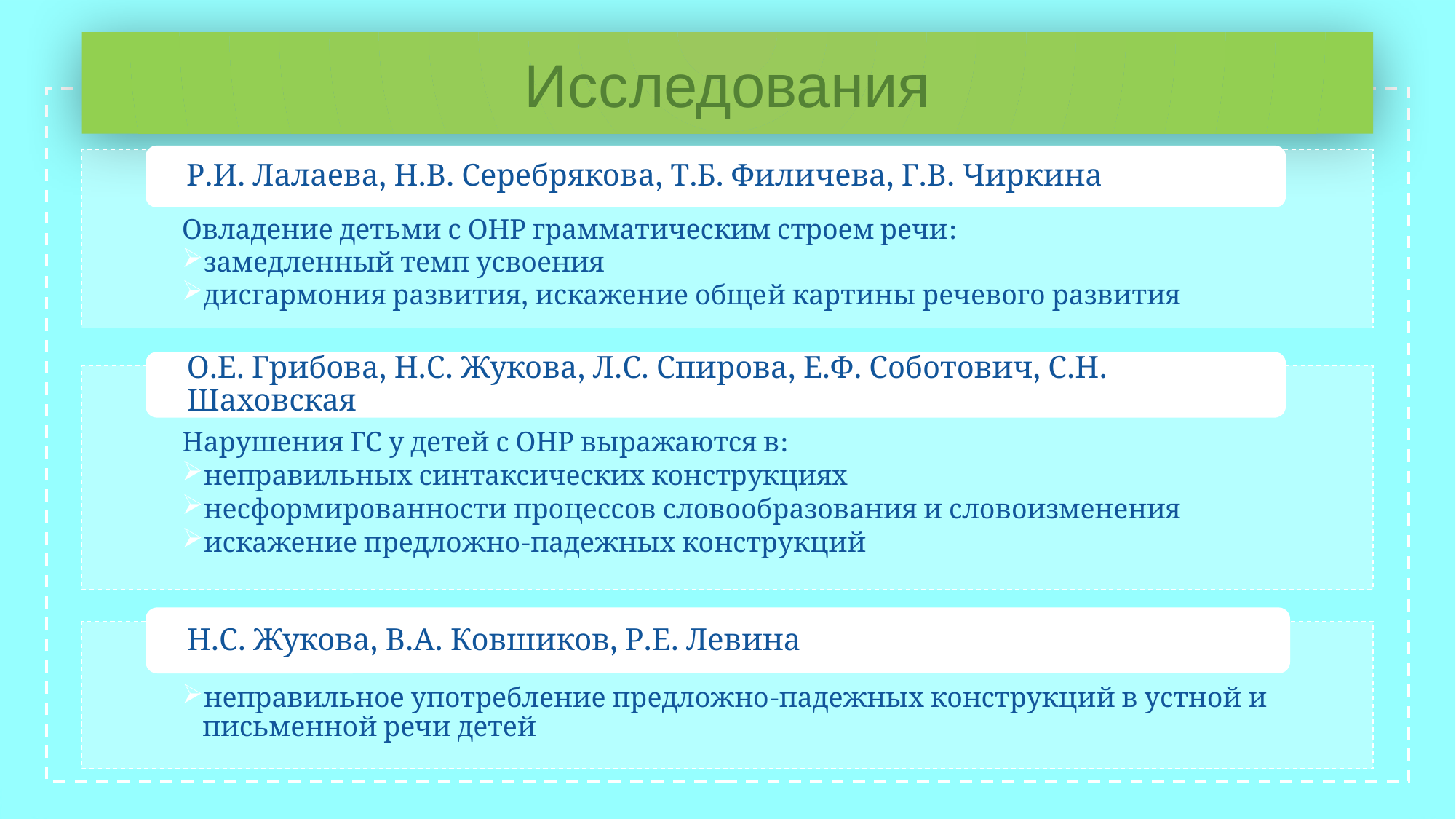

# Исследования

Овладение детьми с ОНР грамматическим строем речи:
замедленный темп усвоения
дисгармония развития, искажение общей картины речевого развития
Р.И. Лалаева, Н.В. Серебрякова, Т.Б. Филичева, Г.В. Чиркина
Нарушения ГС у детей с ОНР выражаются в:
неправильных синтаксических конструкциях
несформированности процессов словообразования и словоизменения
искажение предложно-падежных конструкций
О.Е. Грибова, Н.С. Жукова, Л.С. Спирова, Е.Ф. Соботович, С.Н. Шаховская
неправильное употребление предложно-падежных конструкций в устной и письменной речи детей
Н.С. Жукова, В.А. Ковшиков, Р.Е. Левина